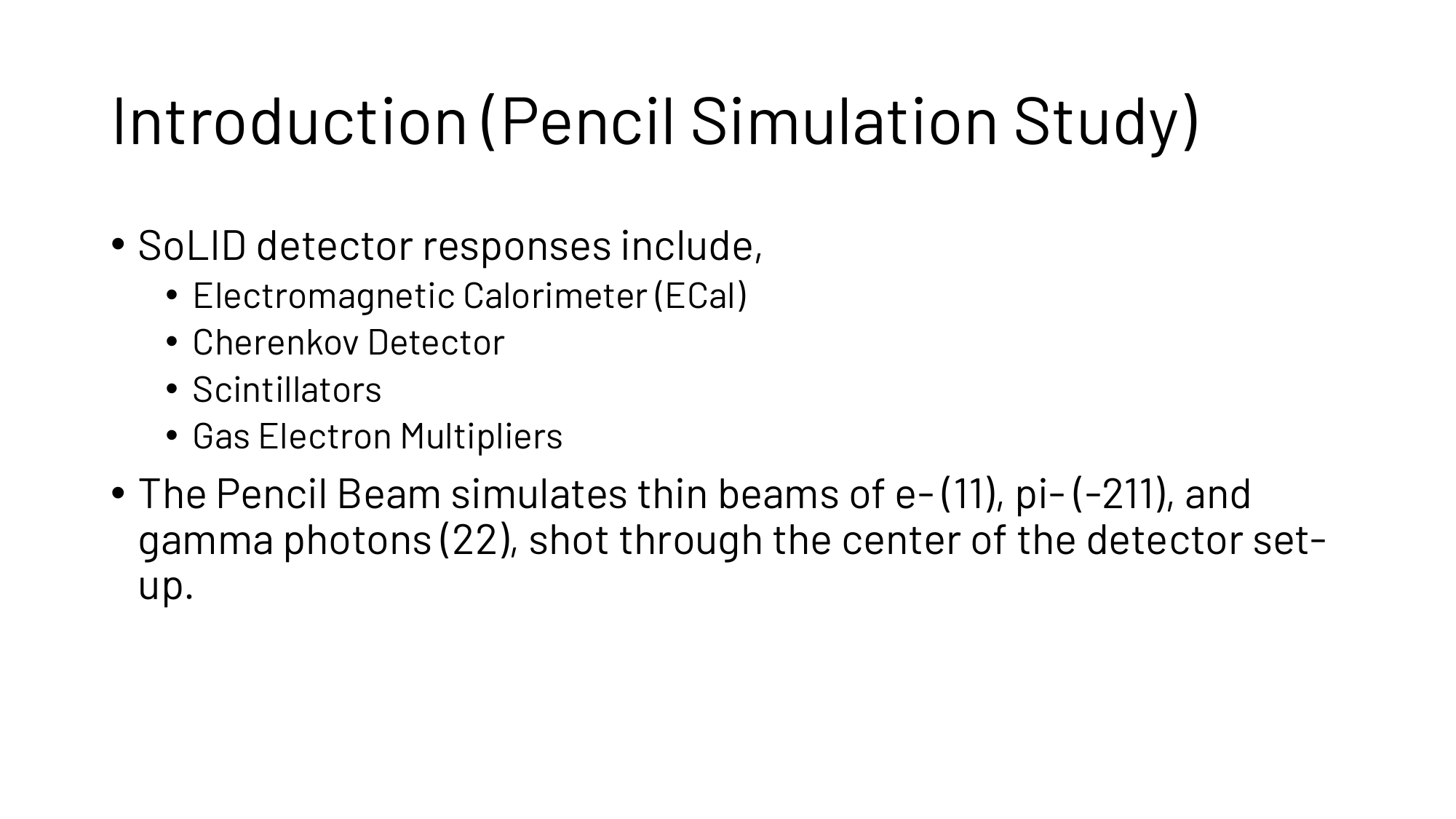

# Introduction (Pencil Simulation Study)
SoLID detector responses include,
Electromagnetic Calorimeter (ECal)
Cherenkov Detector
Scintillators
Gas Electron Multipliers
The Pencil Beam simulates thin beams of e- (11), pi- (-211), and gamma photons (22), shot through the center of the detector set-up.